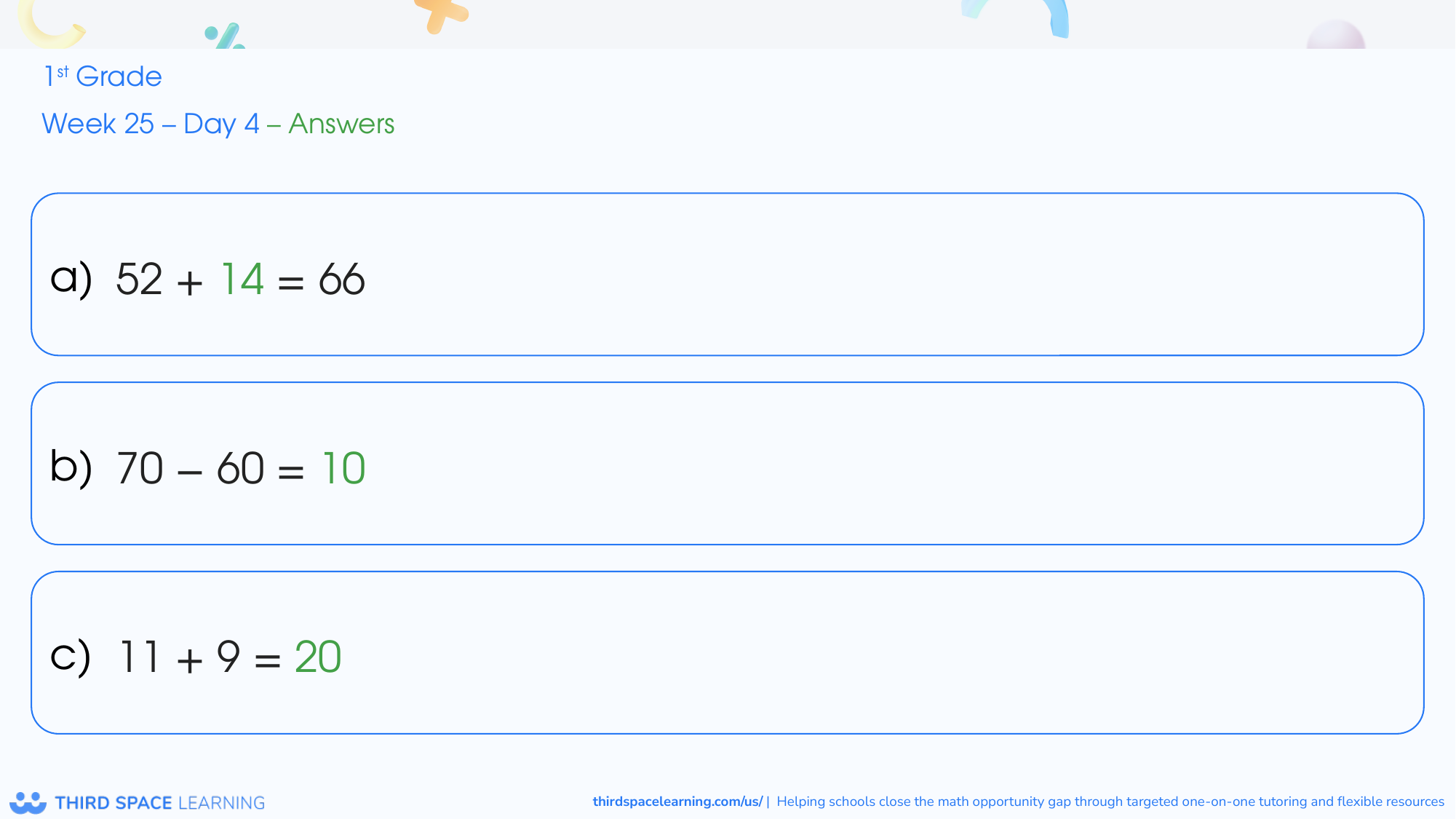

1st Grade
Week 25 – Day 4 – Answers
52 + 14 = 66
70 − 60 = 10
11 + 9 = 20